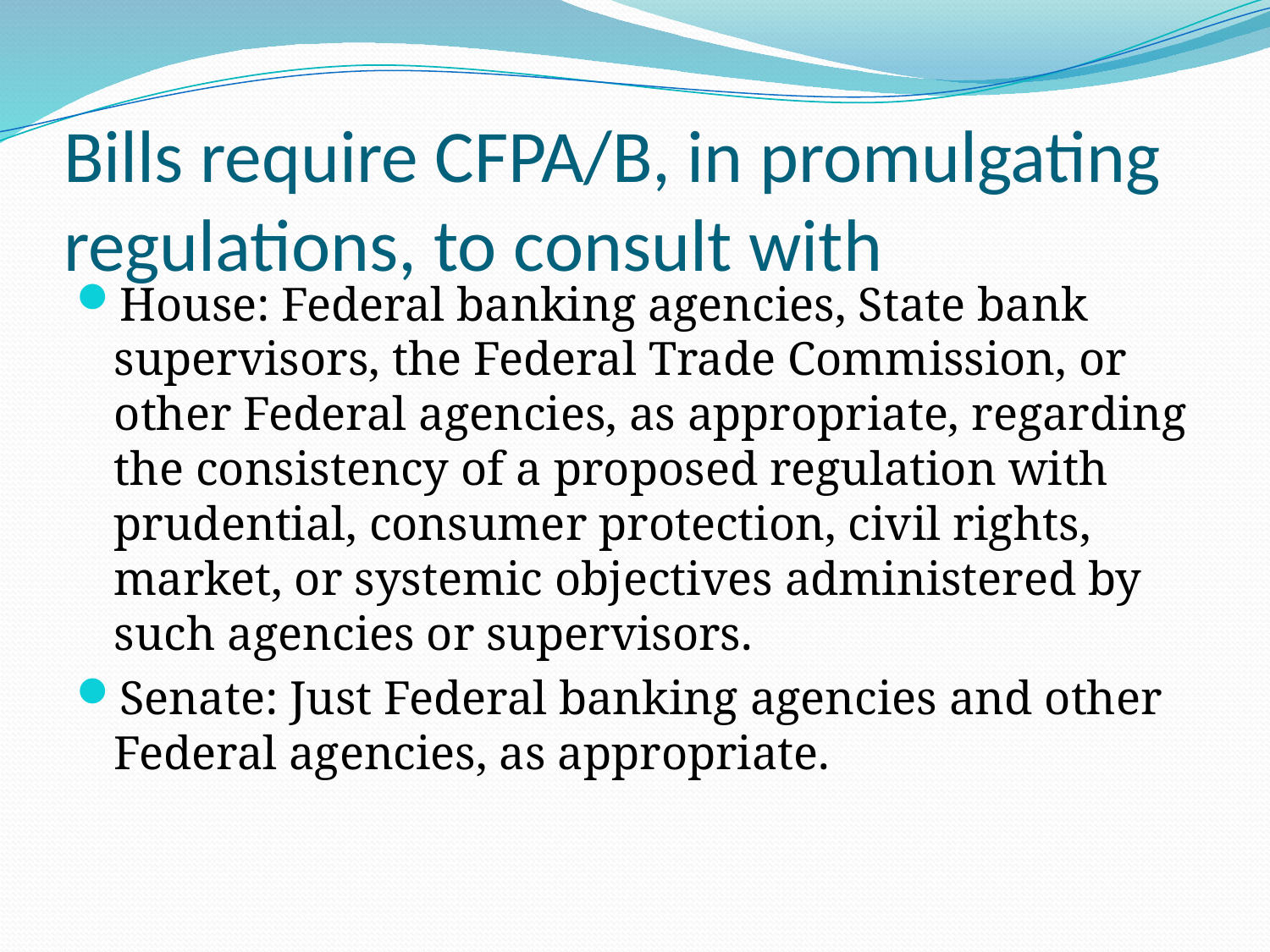

House: Federal banking agencies, State bank supervisors, the Federal Trade Commission, or other Federal agencies, as appropriate, regarding the consistency of a proposed regulation with prudential, consumer protection, civil rights, market, or systemic objectives administered by such agencies or supervisors.
Senate: Just Federal banking agencies and other Federal agencies, as appropriate.
Bills require CFPA/B, in promulgating regulations, to consult with